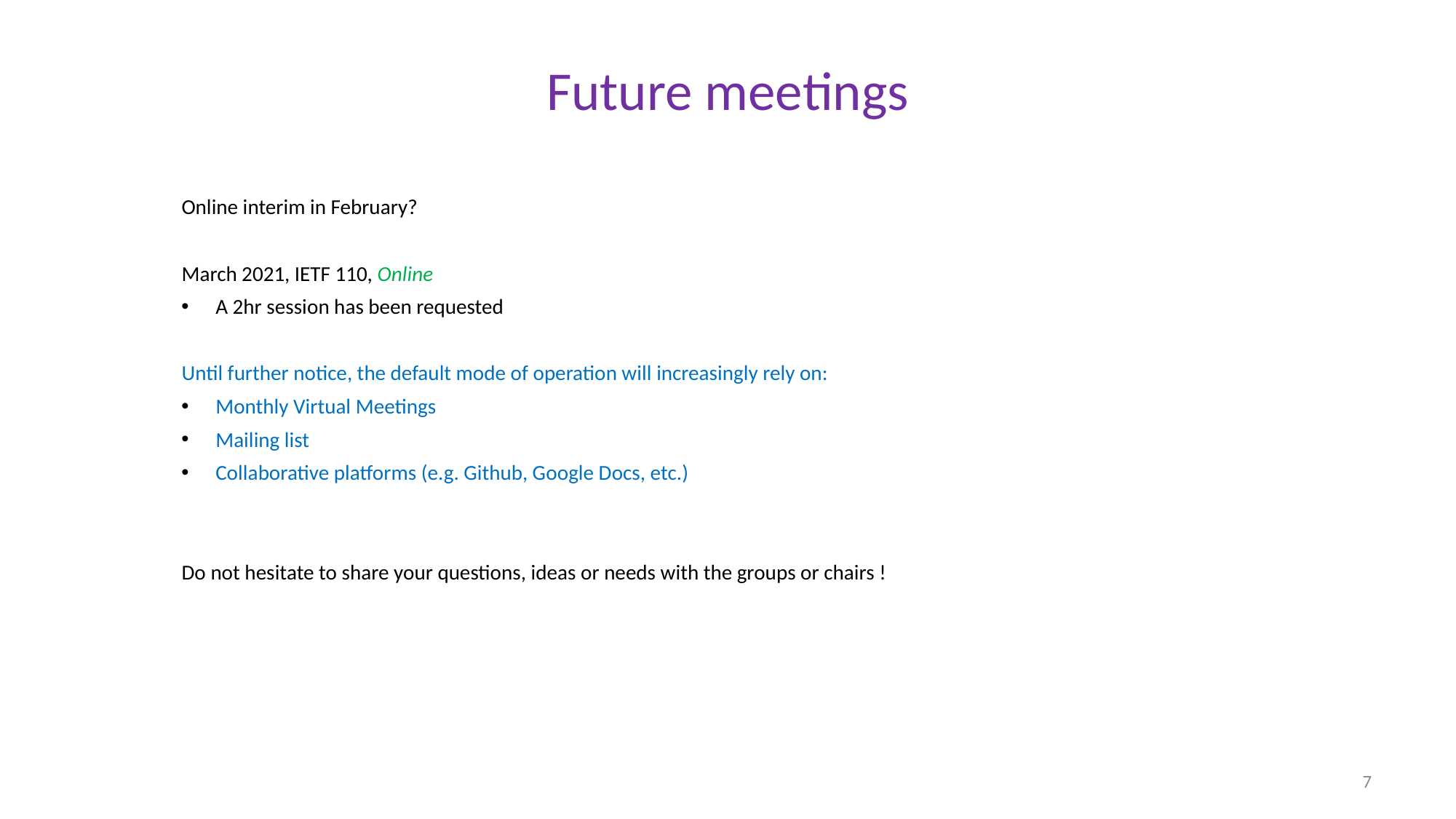

Future meetings
Online interim in February?

March 2021, IETF 110, Online
A 2hr session has been requested

Until further notice, the default mode of operation will increasingly rely on:
Monthly Virtual Meetings
Mailing list
Collaborative platforms (e.g. Github, Google Docs, etc.)

Do not hesitate to share your questions, ideas or needs with the groups or chairs !
7